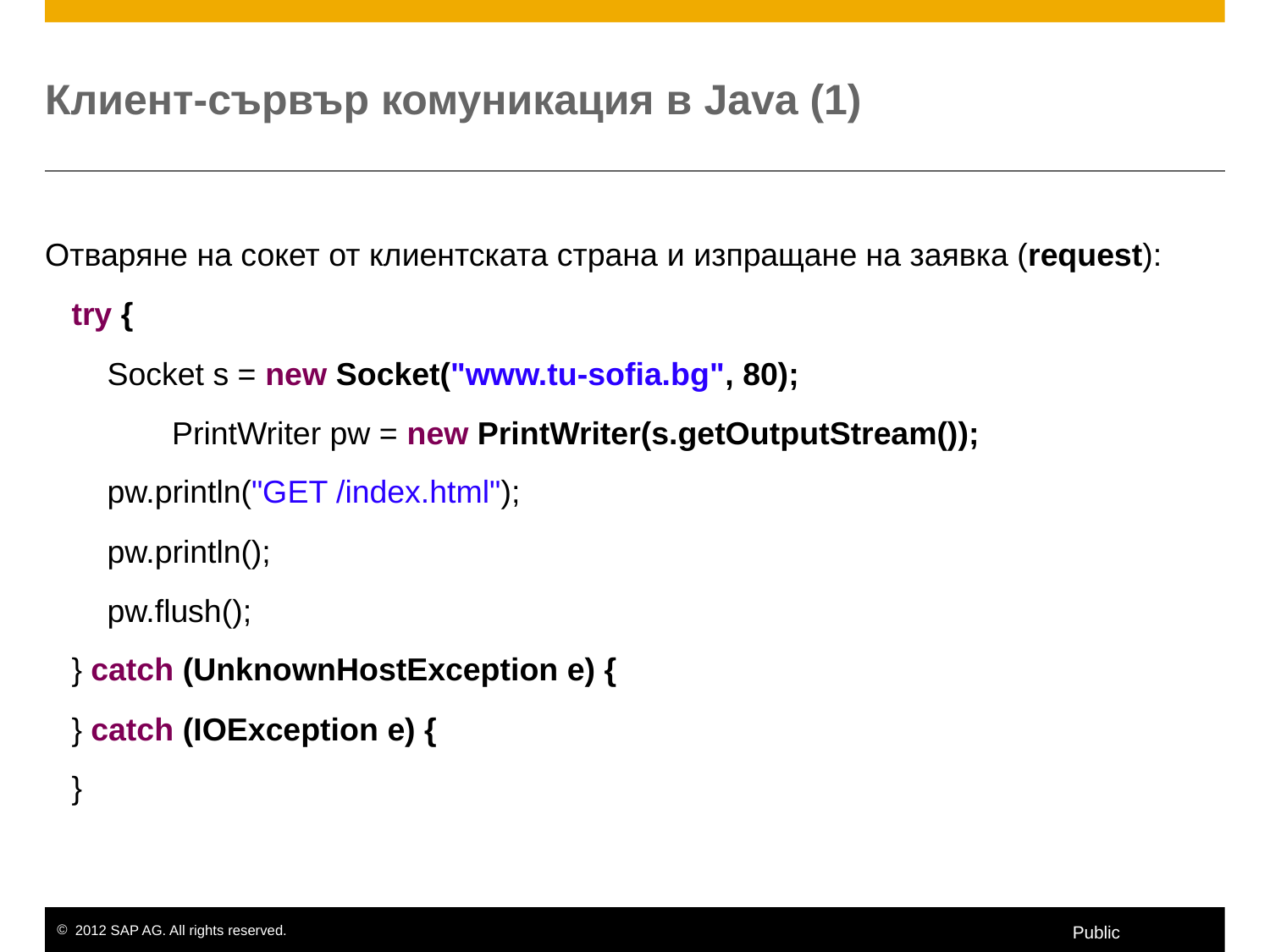

# Клиент-сървър комуникация в Java (1)
Отваряне на сокет от клиентската страна и изпращане на заявка (request):
   try {
       Socket s = new Socket("www.tu-sofia.bg", 80);
	PrintWriter pw = new PrintWriter(s.getOutputStream());
       pw.println("GET /index.html");
       pw.println();
       pw.flush();
   } catch (UnknownHostException e) {
   } catch (IOException e) {
   }